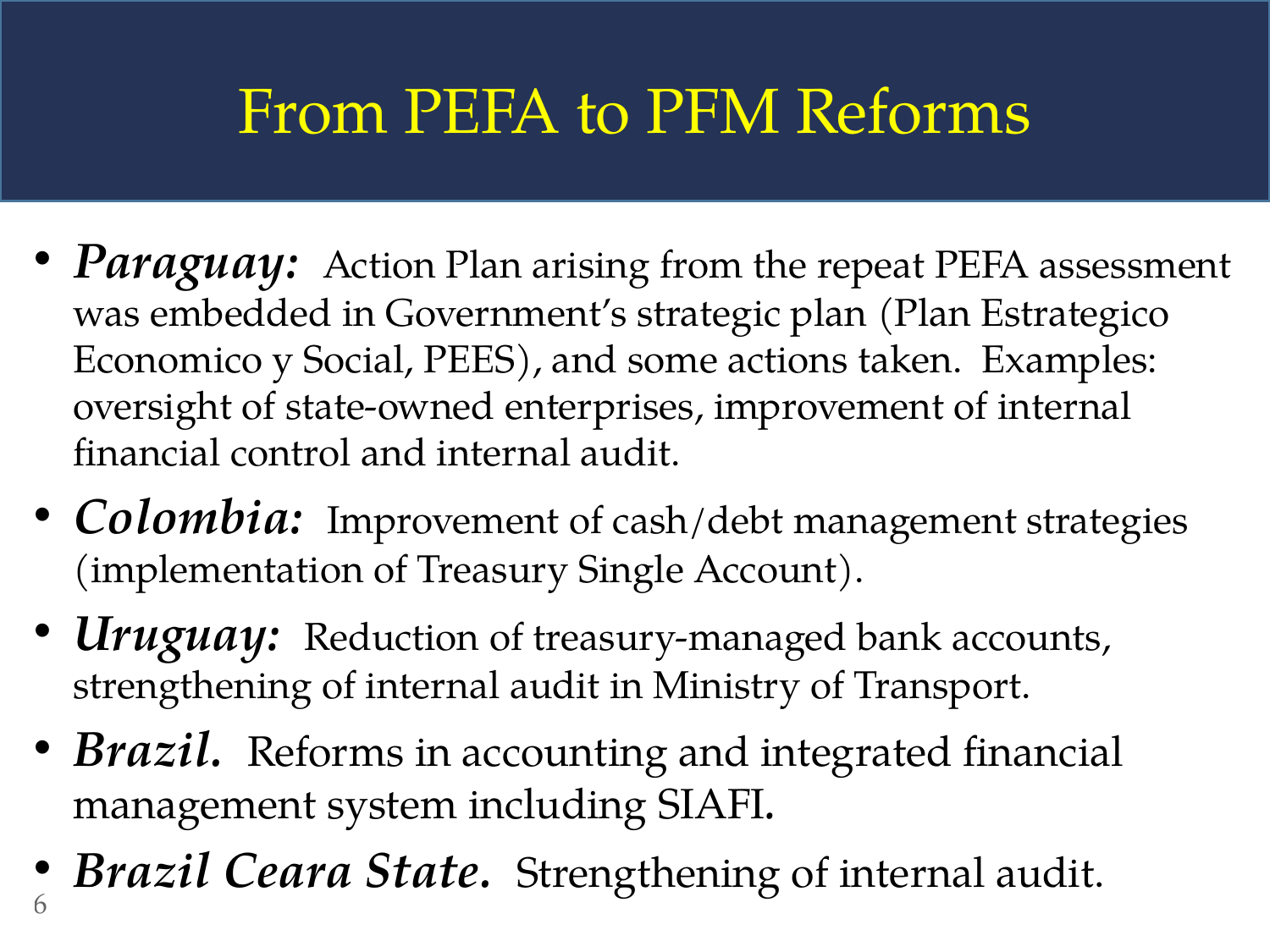

From PEFA to PFM Reforms
Paraguay:  Action Plan arising from the repeat PEFA assessment was embedded in Government’s strategic plan (Plan Estrategico Economico y Social, PEES), and some actions taken.  Examples:  oversight of state-owned enterprises, improvement of internal financial control and internal audit.
Colombia:  Improvement of cash/debt management strategies (implementation of Treasury Single Account).
Uruguay:  Reduction of treasury-managed bank accounts, strengthening of internal audit in Ministry of Transport.
Brazil.  Reforms in accounting and integrated financial management system including SIAFI.
Brazil Ceara State.  Strengthening of internal audit.

6